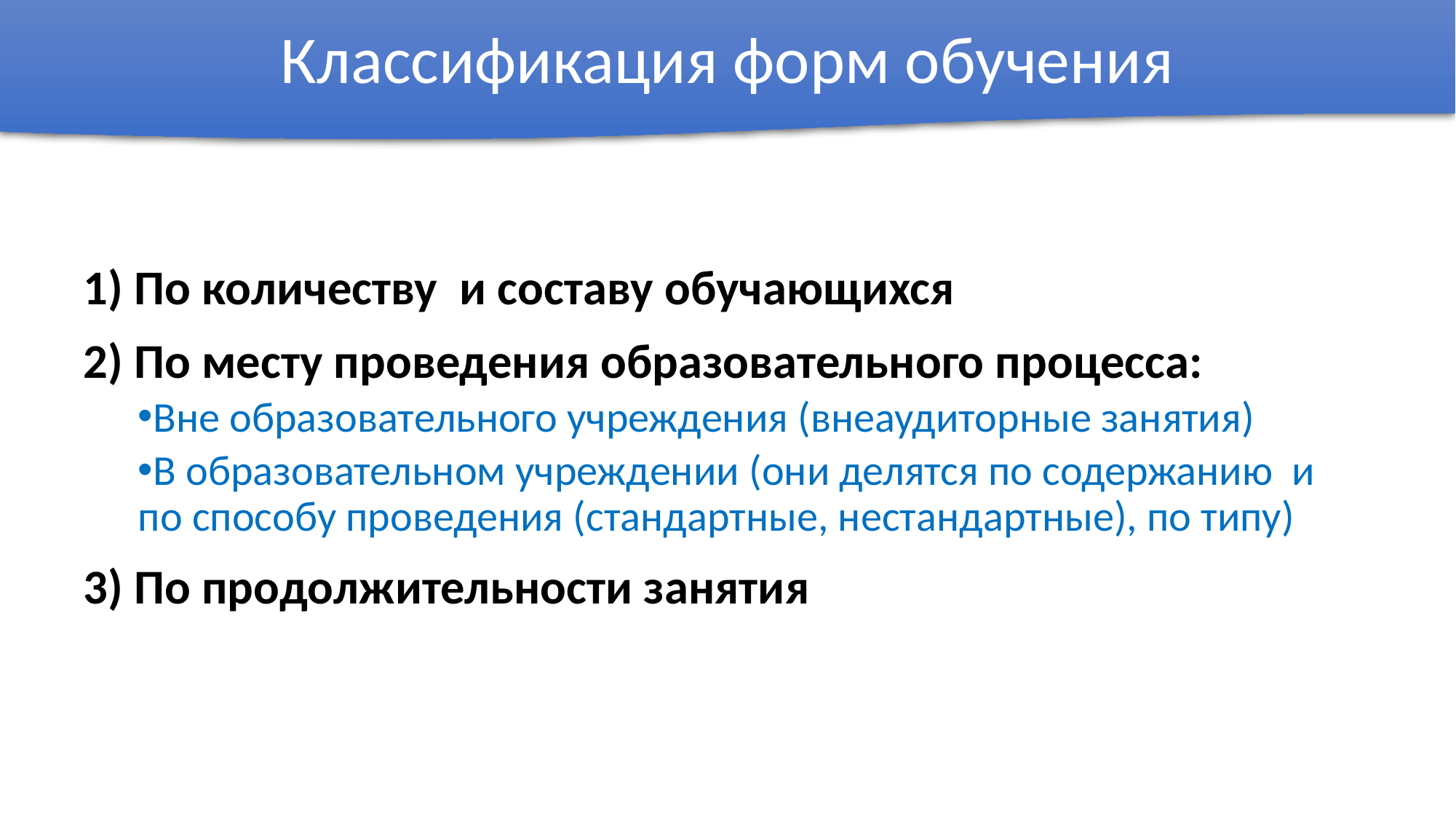

Классификация форм обучения
1) По количеству  и составу обучающихся
2) По месту проведения образовательного процесса:
Вне образовательного учреждения (внеаудиторные занятия)
В образовательном учреждении (они делятся по содержанию  и по способу проведения (стандартные, нестандартные), по типу)
3) По продолжительности занятия